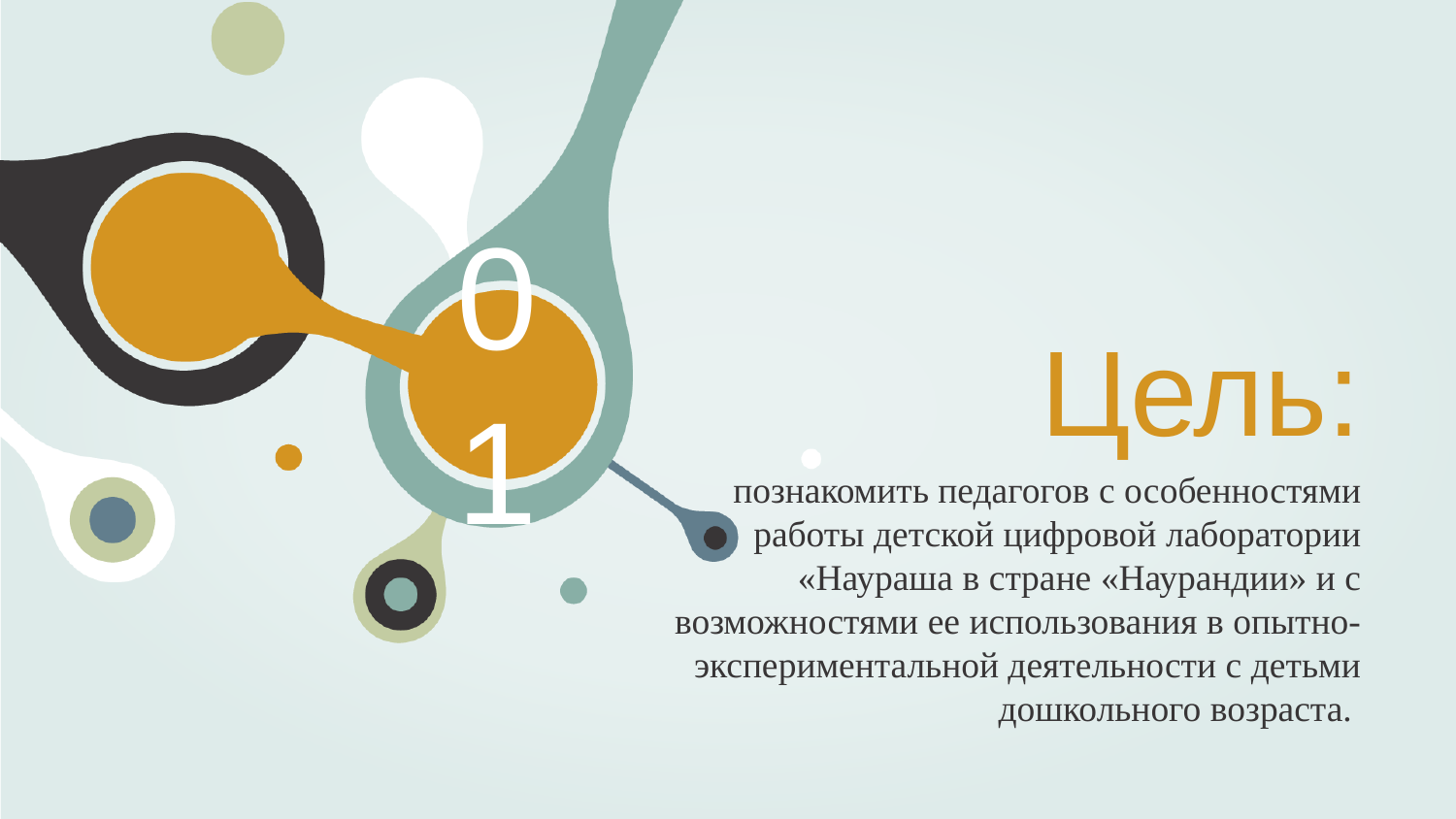

01
# Цель:
познакомить педагогов с особенностями работы детской цифровой лаборатории «Наураша в стране «Наурандии» и с возможностями ее использования в опытно-экспериментальной деятельности с детьми дошкольного возраста.